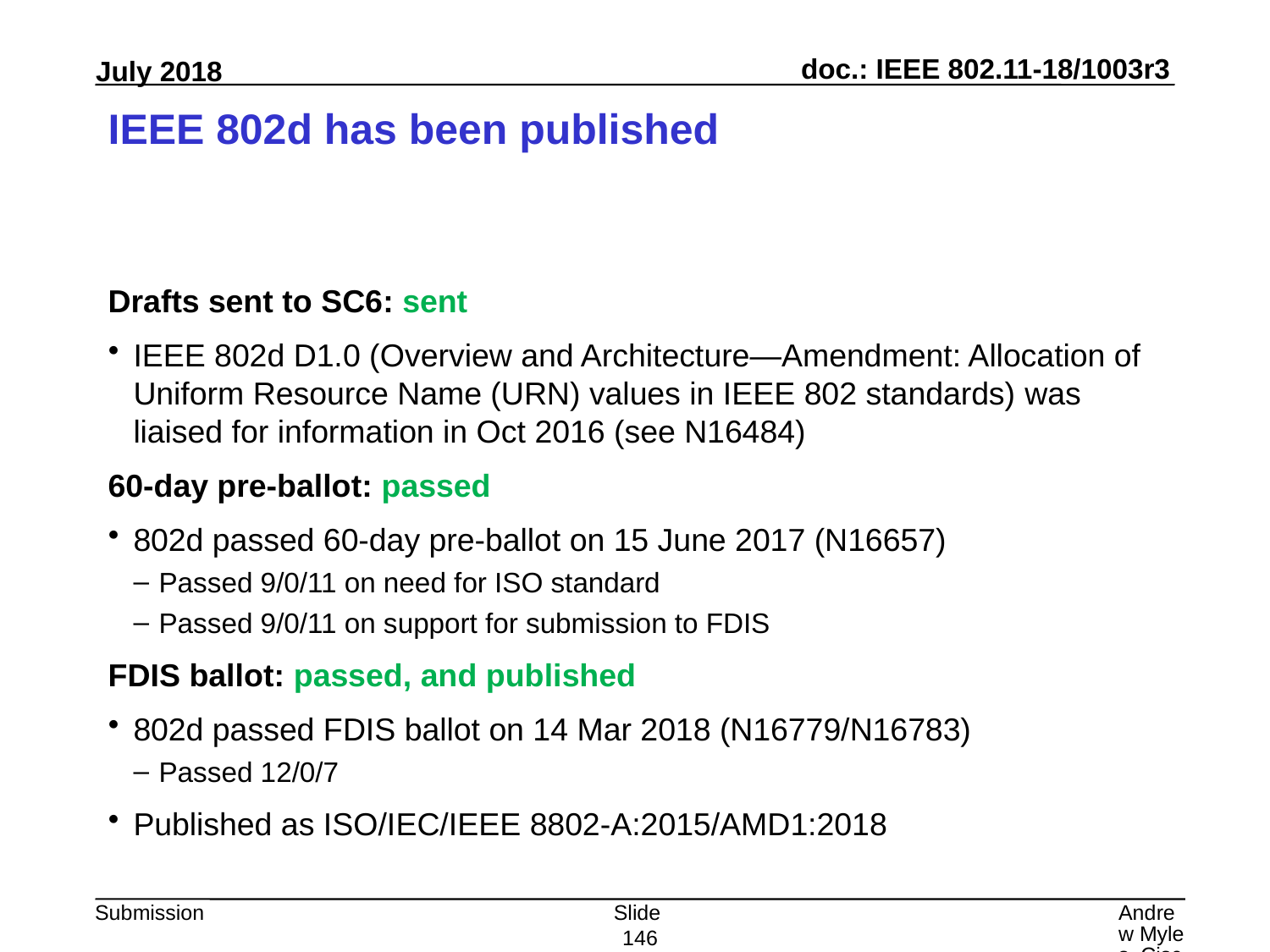

# IEEE 802d has been published
Drafts sent to SC6: sent
IEEE 802d D1.0 (Overview and Architecture—Amendment: Allocation of Uniform Resource Name (URN) values in IEEE 802 standards) was liaised for information in Oct 2016 (see N16484)
60-day pre-ballot: passed
802d passed 60-day pre-ballot on 15 June 2017 (N16657)
Passed 9/0/11 on need for ISO standard
Passed 9/0/11 on support for submission to FDIS
FDIS ballot: passed, and published
802d passed FDIS ballot on 14 Mar 2018 (N16779/N16783)
Passed 12/0/7
Published as ISO/IEC/IEEE 8802-A:2015/AMD1:2018

Slide 146
Andrew Myles, Cisco